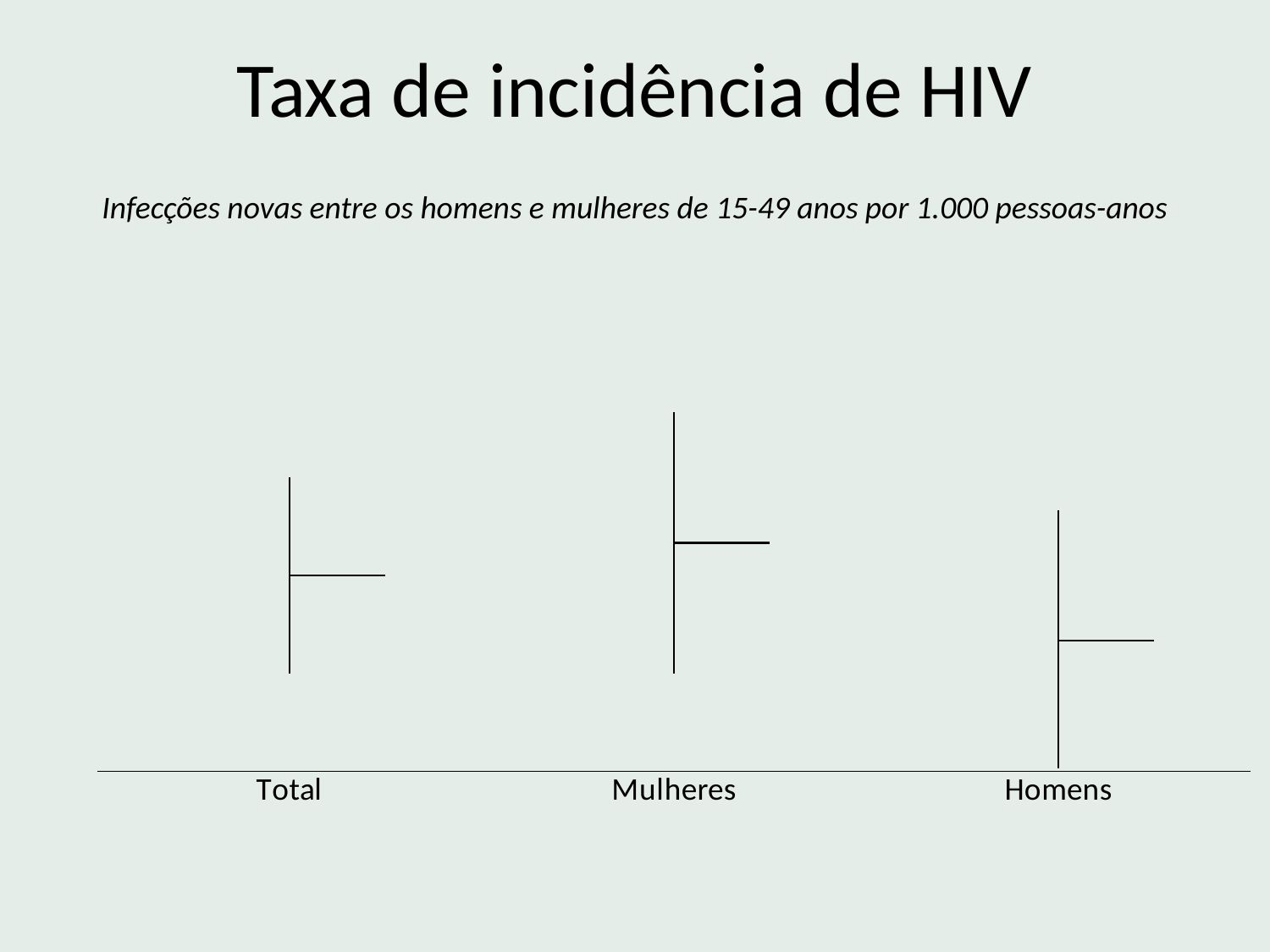

Taxa de incidência de HIV
Infecções novas entre os homens e mulheres de 15-49 anos por 1.000 pessoas-anos

[unsupported chart]